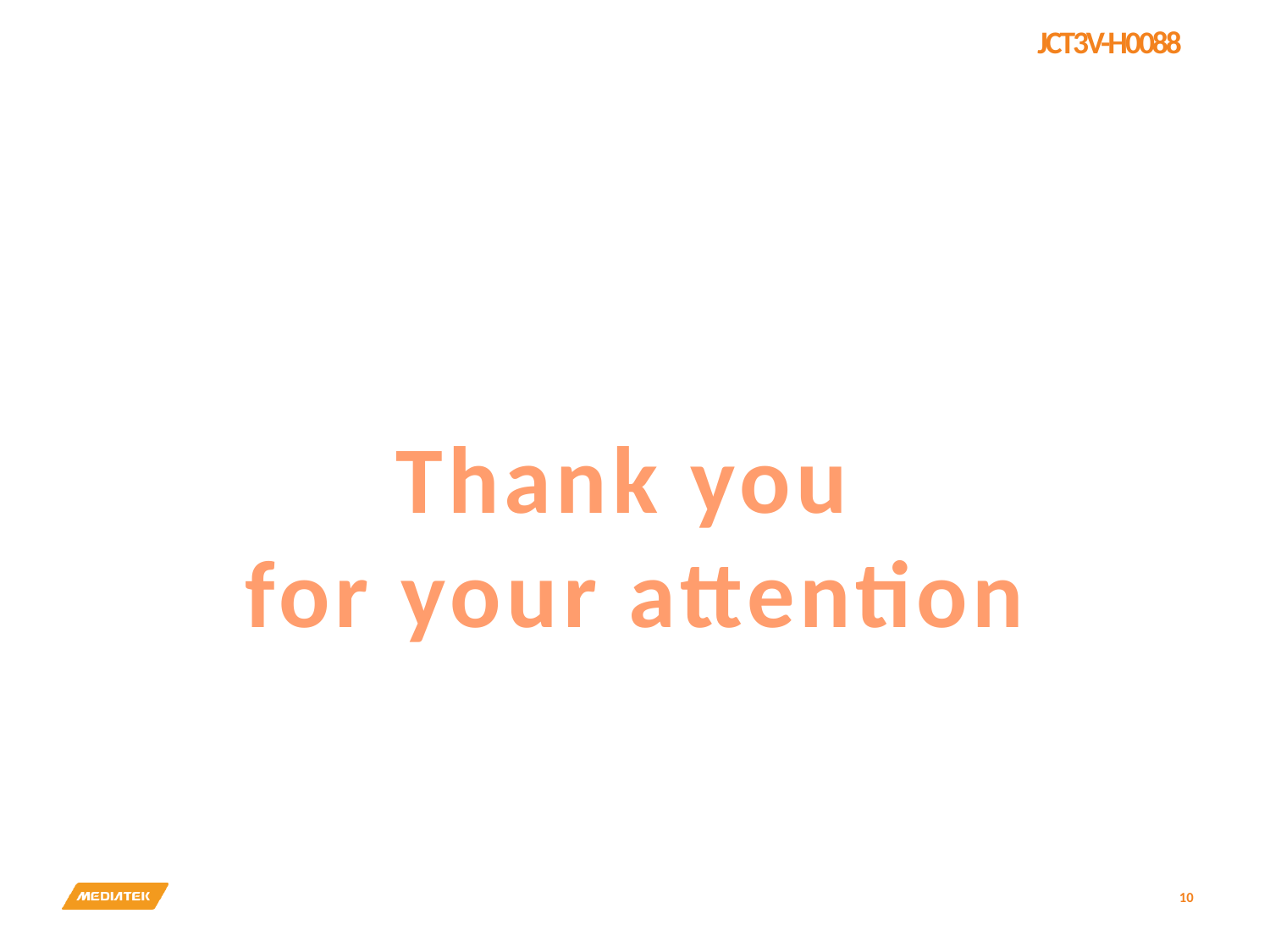

#

Thank you
for your attention
10